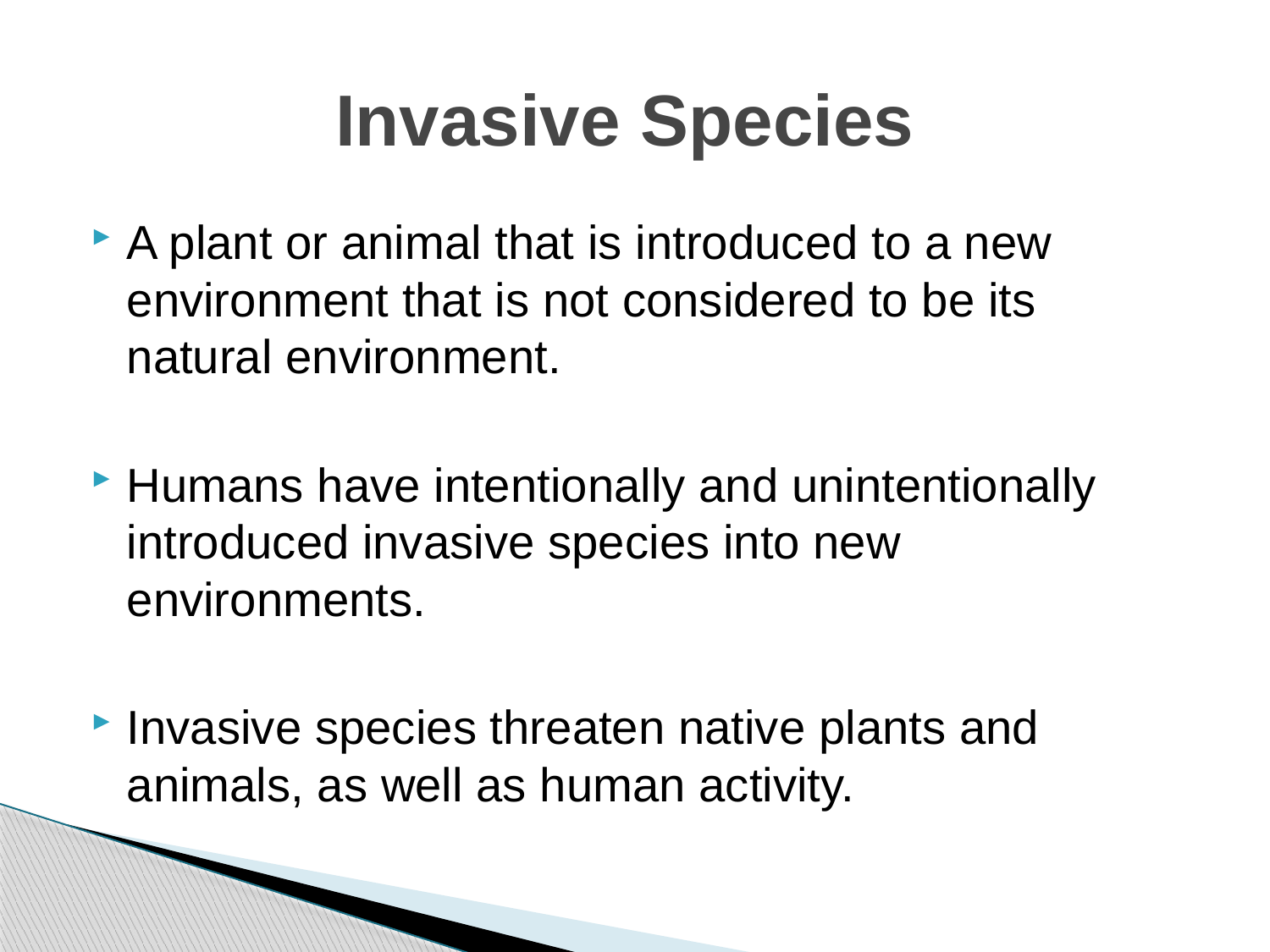

# Invasive Species
A plant or animal that is introduced to a new environment that is not considered to be its natural environment.

Humans have intentionally and unintentionally introduced invasive species into new environments.

Invasive species threaten native plants and animals, as well as human activity.